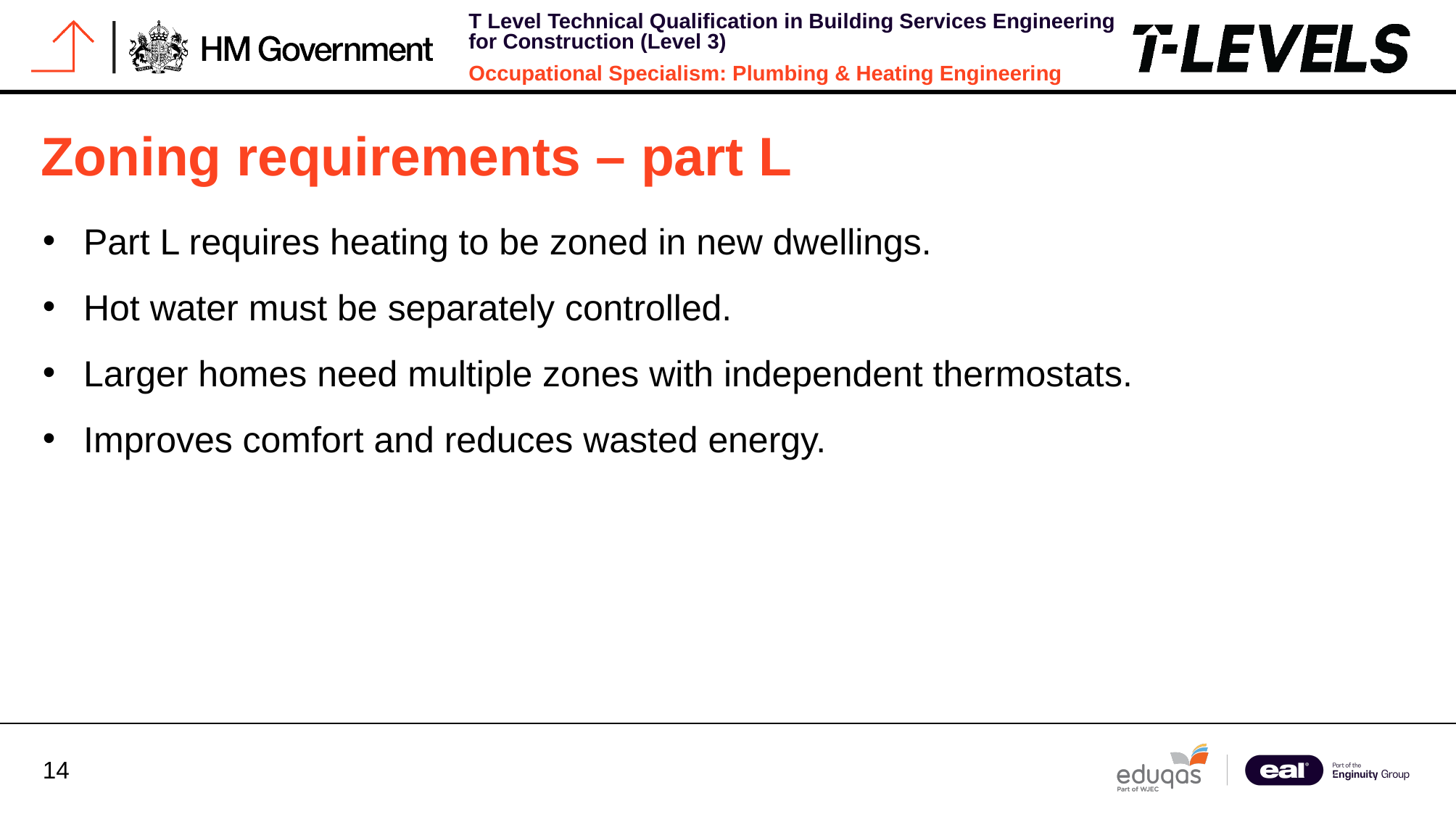

# Zoning requirements – part L
Part L requires heating to be zoned in new dwellings.
Hot water must be separately controlled.
Larger homes need multiple zones with independent thermostats.
Improves comfort and reduces wasted energy.